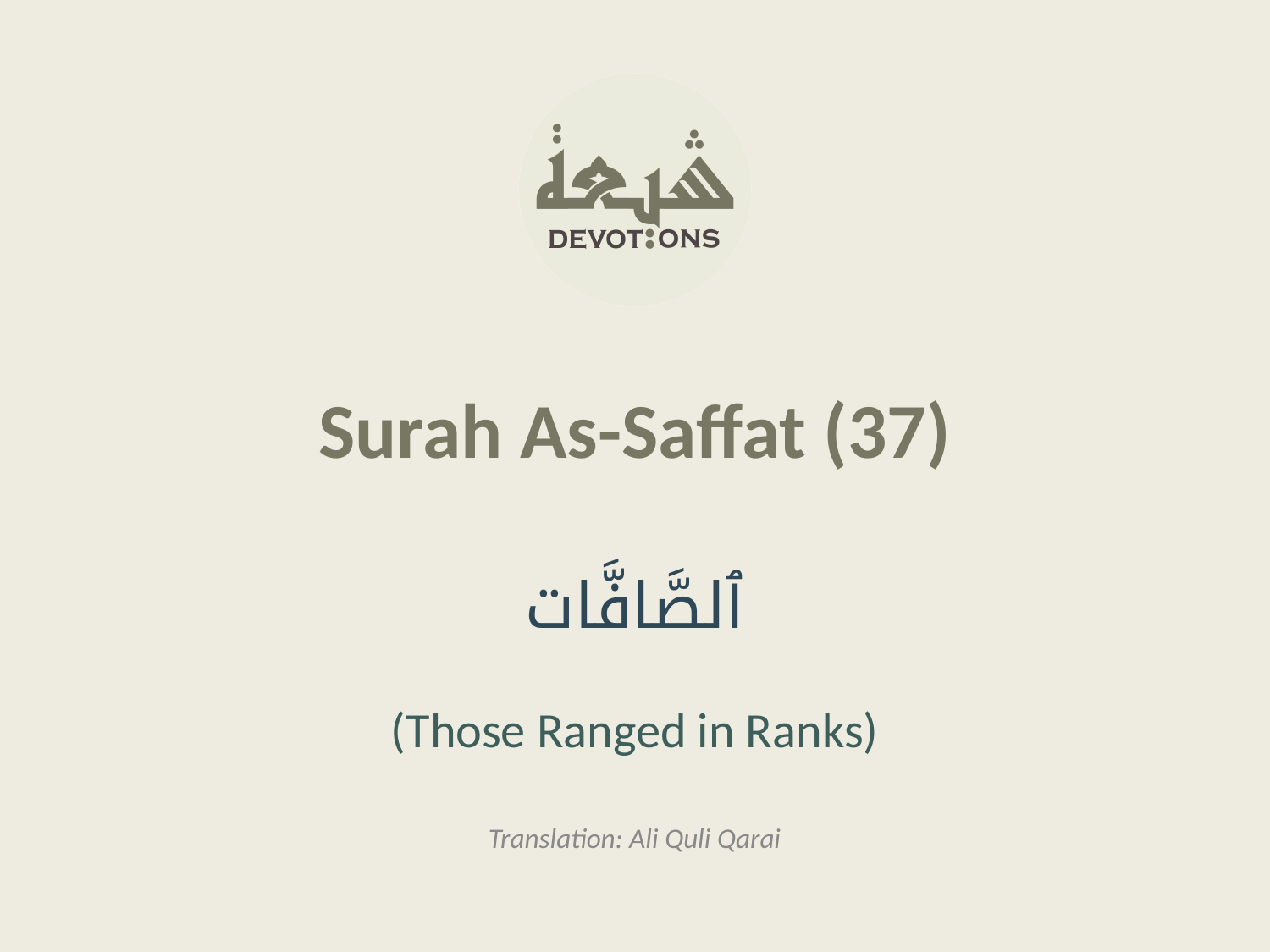

Surah As-Saffat (37)
ٱلصَّافَّات
(Those Ranged in Ranks)
Translation: Ali Quli Qarai